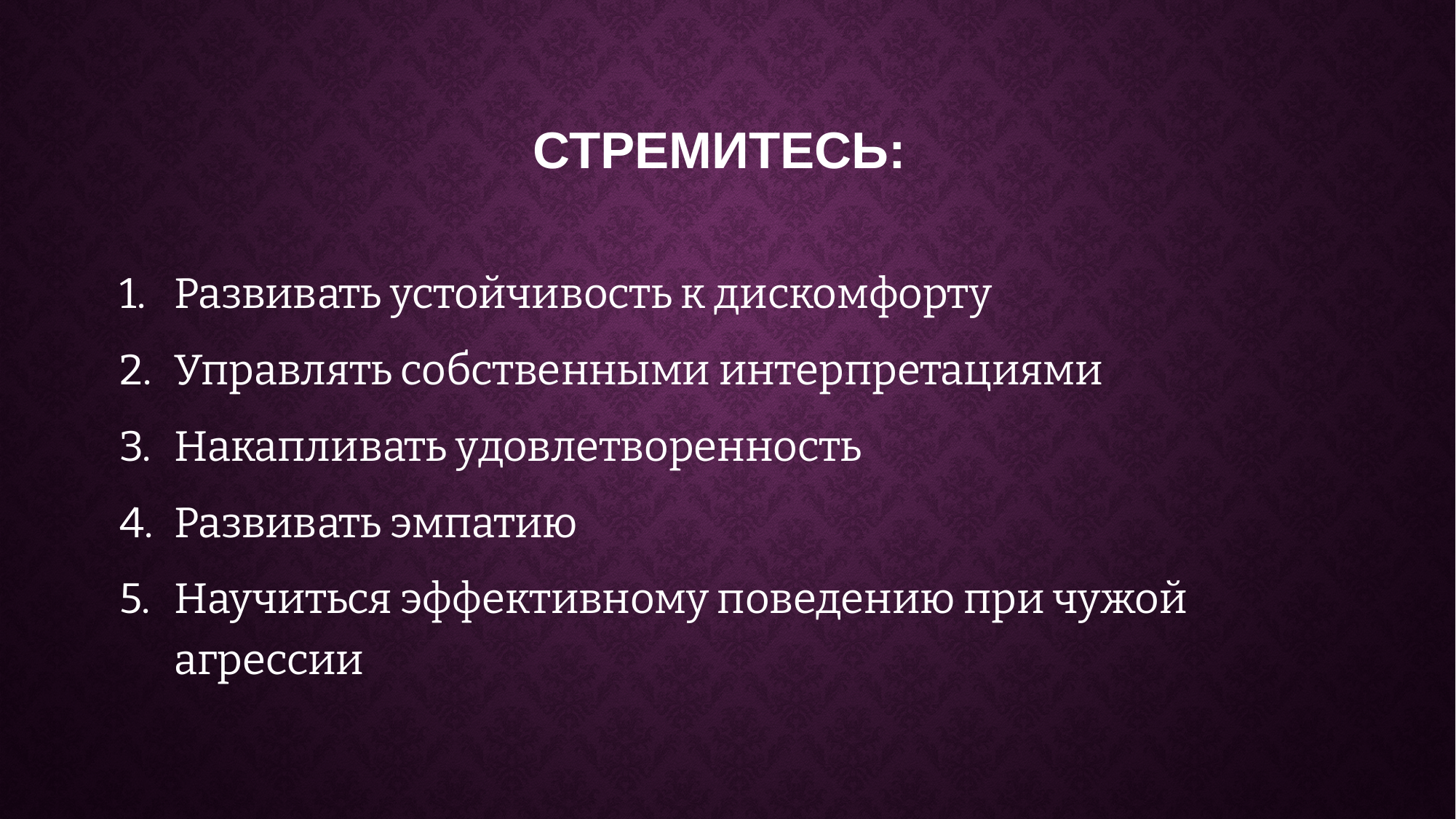

# Стремитесь:
Развивать устойчивость к дискомфорту
Управлять собственными интерпретациями
Накапливать удовлетворенность
Развивать эмпатию
Научиться эффективному поведению при чужой агрессии